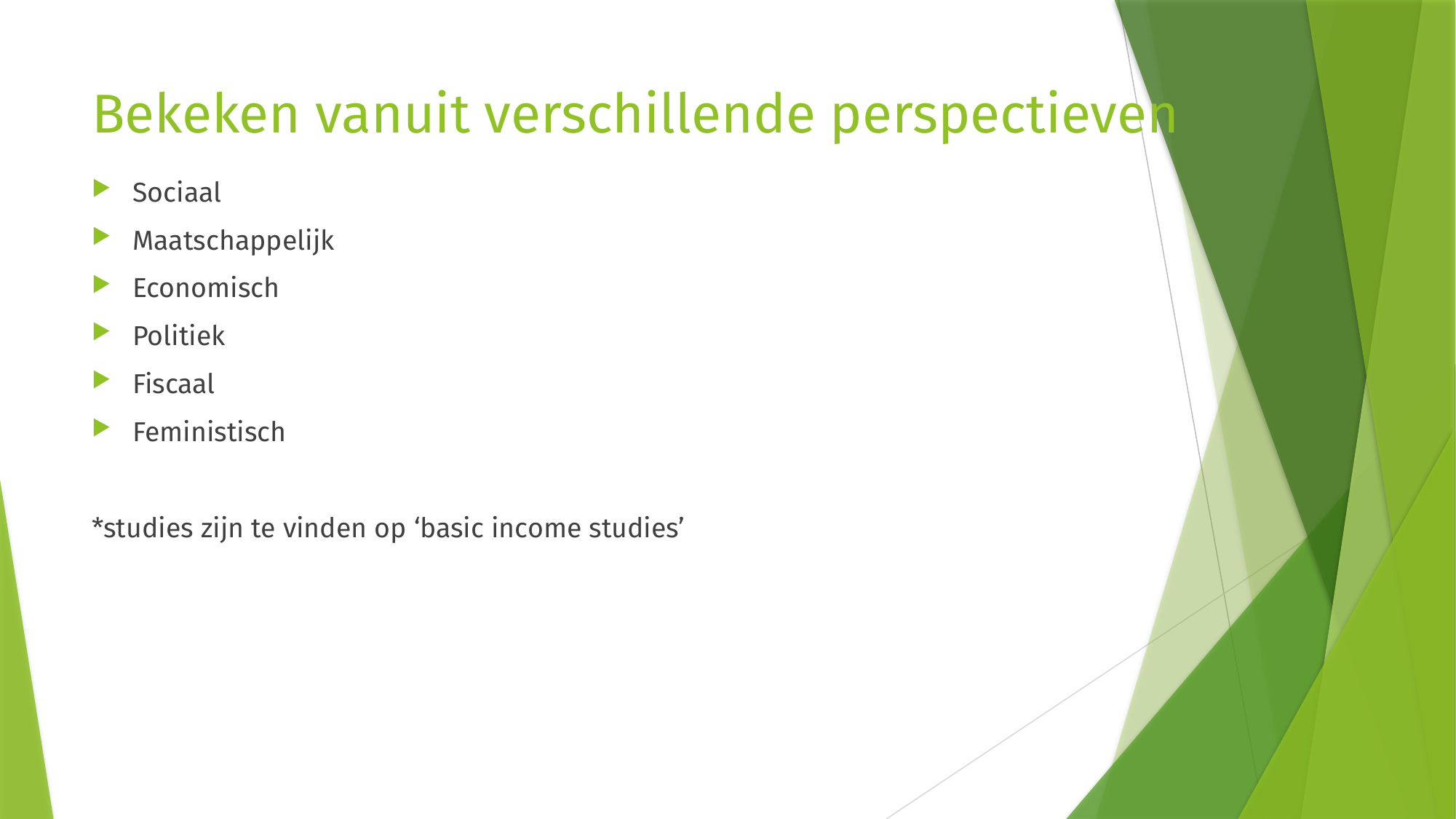

# Bekeken vanuit verschillende perspectieven
Sociaal
Maatschappelijk
Economisch
Politiek
Fiscaal
Feministisch

*studies zijn te vinden op ‘basic income studies’